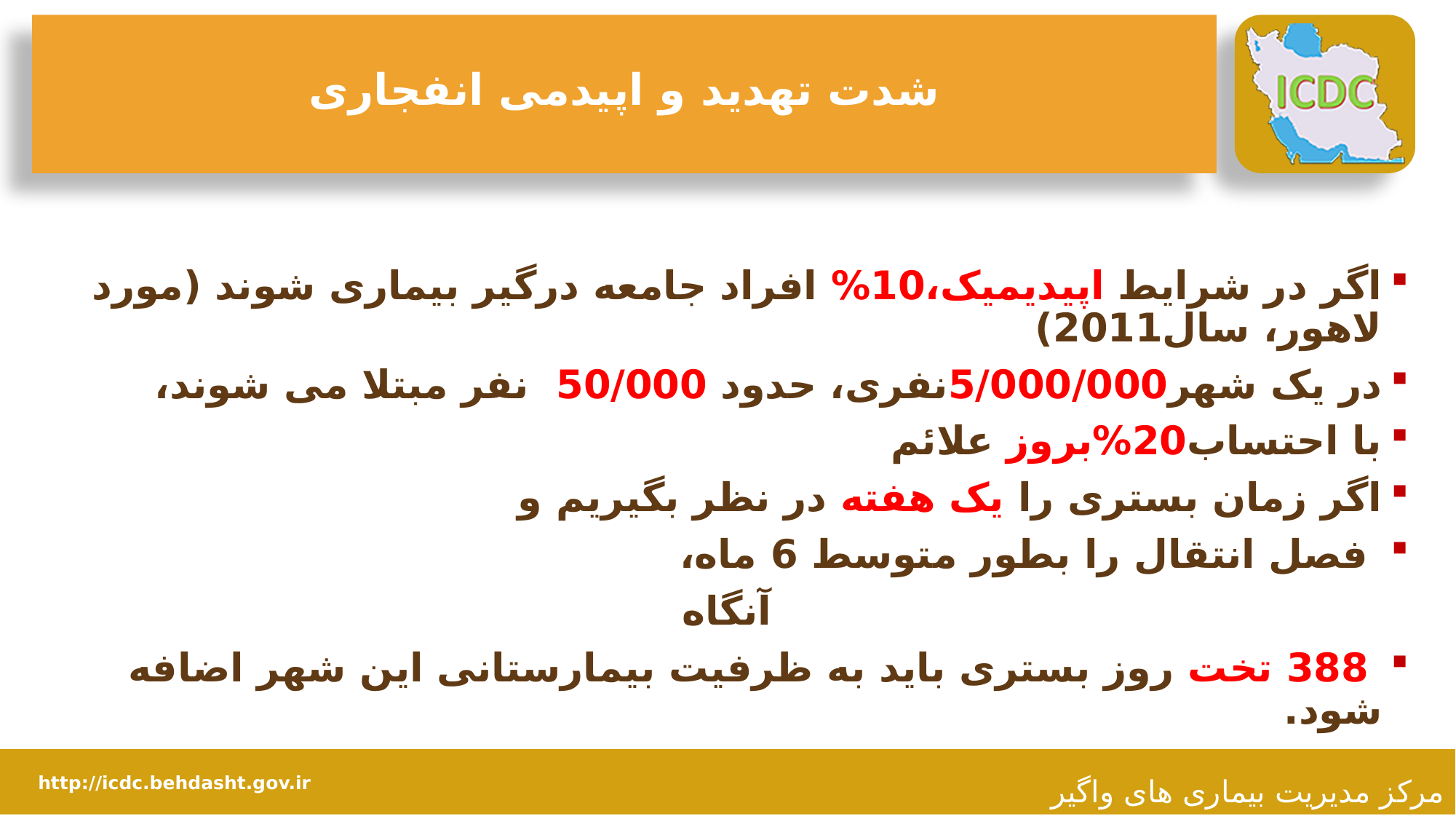

# شدت تهدید و اپیدمی انفجاری

اگر در شرایط اپیدیمیک،10% افراد جامعه درگیر بیماری شوند (مورد لاهور، سال2011)
در یک شهر5/000/000نفری، حدود 50/000  نفر مبتلا می شوند،
با احتساب20%بروز علائم
اگر زمان بستری را یک هفته در نظر بگیریم و
 فصل انتقال را بطور متوسط 6 ماه،
آنگاه
 388 تخت روز بستری باید به ظرفیت بیمارستانی این شهر اضافه شود.